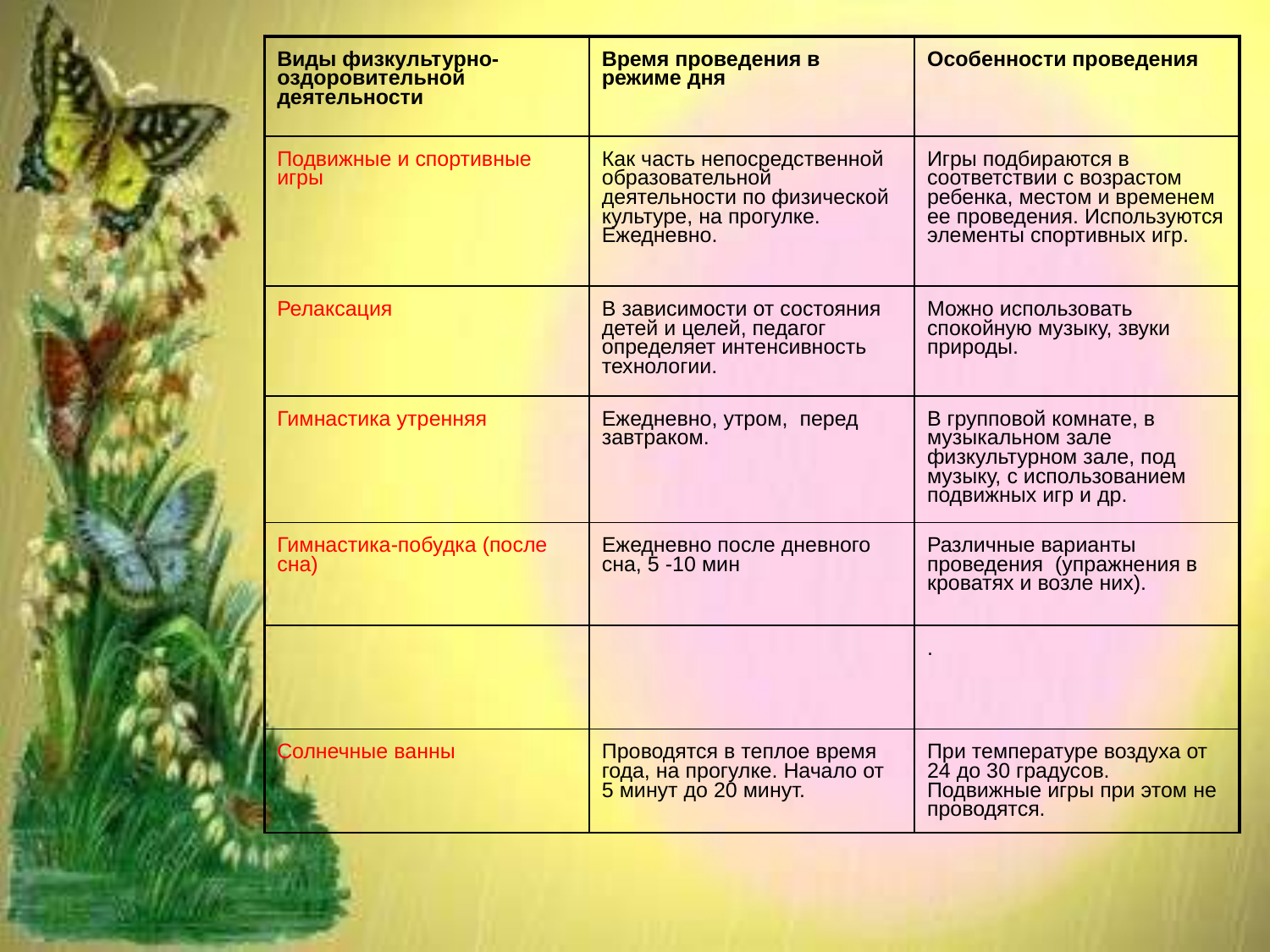

| Виды физкультурно-оздоровительной деятельности | Время проведения в режиме дня | Особенности проведения |
| --- | --- | --- |
| Подвижные и спортивные игры | Как часть непосредственной образовательной деятельности по физической культуре, на прогулке. Ежедневно. | Игры подбираются в соответствии с возрастом ребенка, местом и временем ее проведения. Используются элементы спортивных игр. |
| Релаксация | В зависимости от состояния детей и целей, педагог определяет интенсивность технологии. | Можно использовать спокойную музыку, звуки природы. |
| Гимнастика утренняя | Ежедневно, утром, перед завтраком. | В групповой комнате, в музыкальном зале физкультурном зале, под музыку, с использованием подвижных игр и др. |
| Гимнастика-побудка (после сна) | Ежедневно после дневного сна, 5 -10 мин | Различные варианты проведения (упражнения в кроватях и возле них). |
|  |  | . |
| Солнечные ванны | Проводятся в теплое время года, на прогулке. Начало от 5 минут до 20 минут. | При температуре воздуха от 24 до 30 градусов. Подвижные игры при этом не проводятся. |